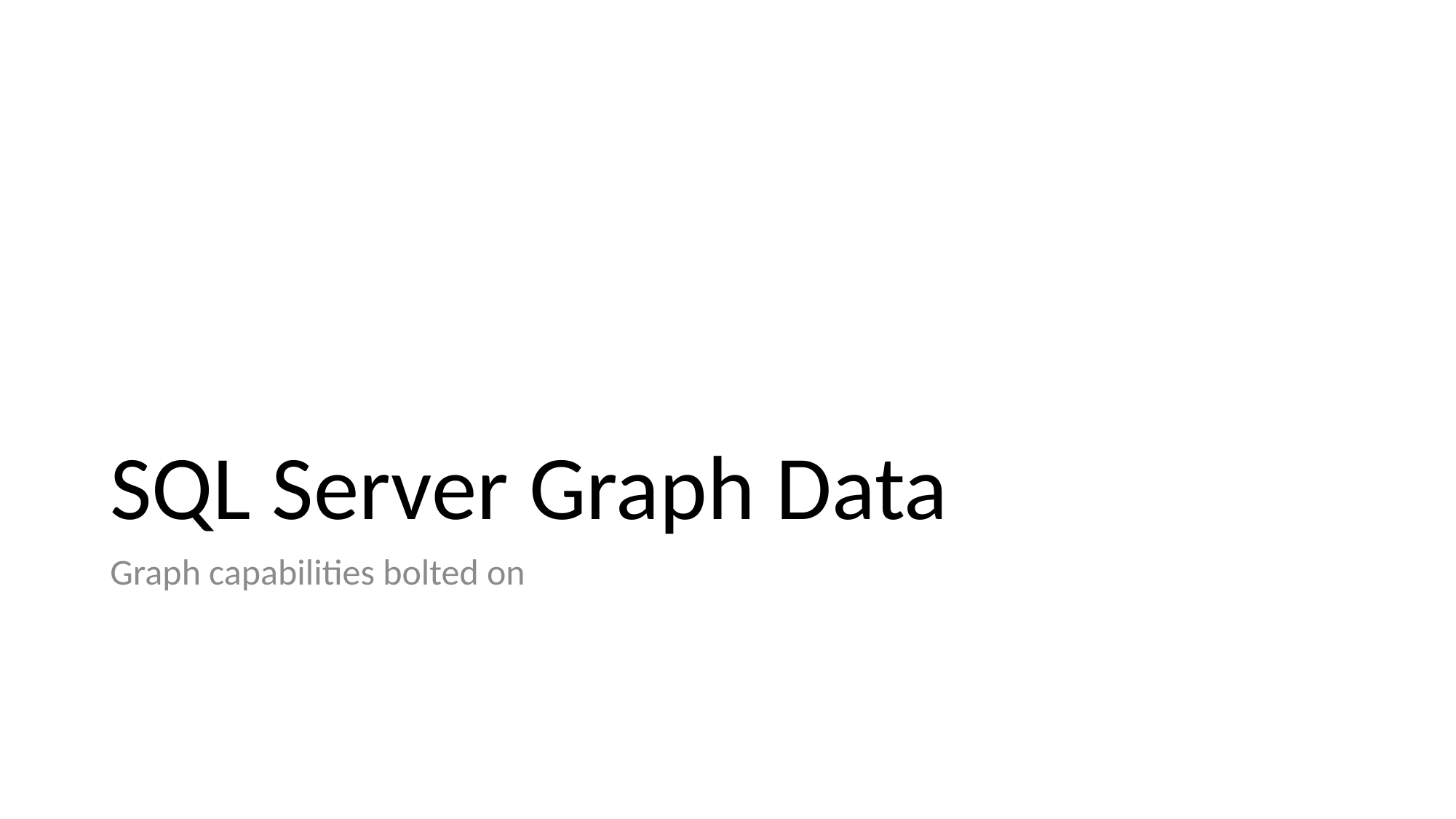

# SQL Server Graph Data
Graph capabilities bolted on